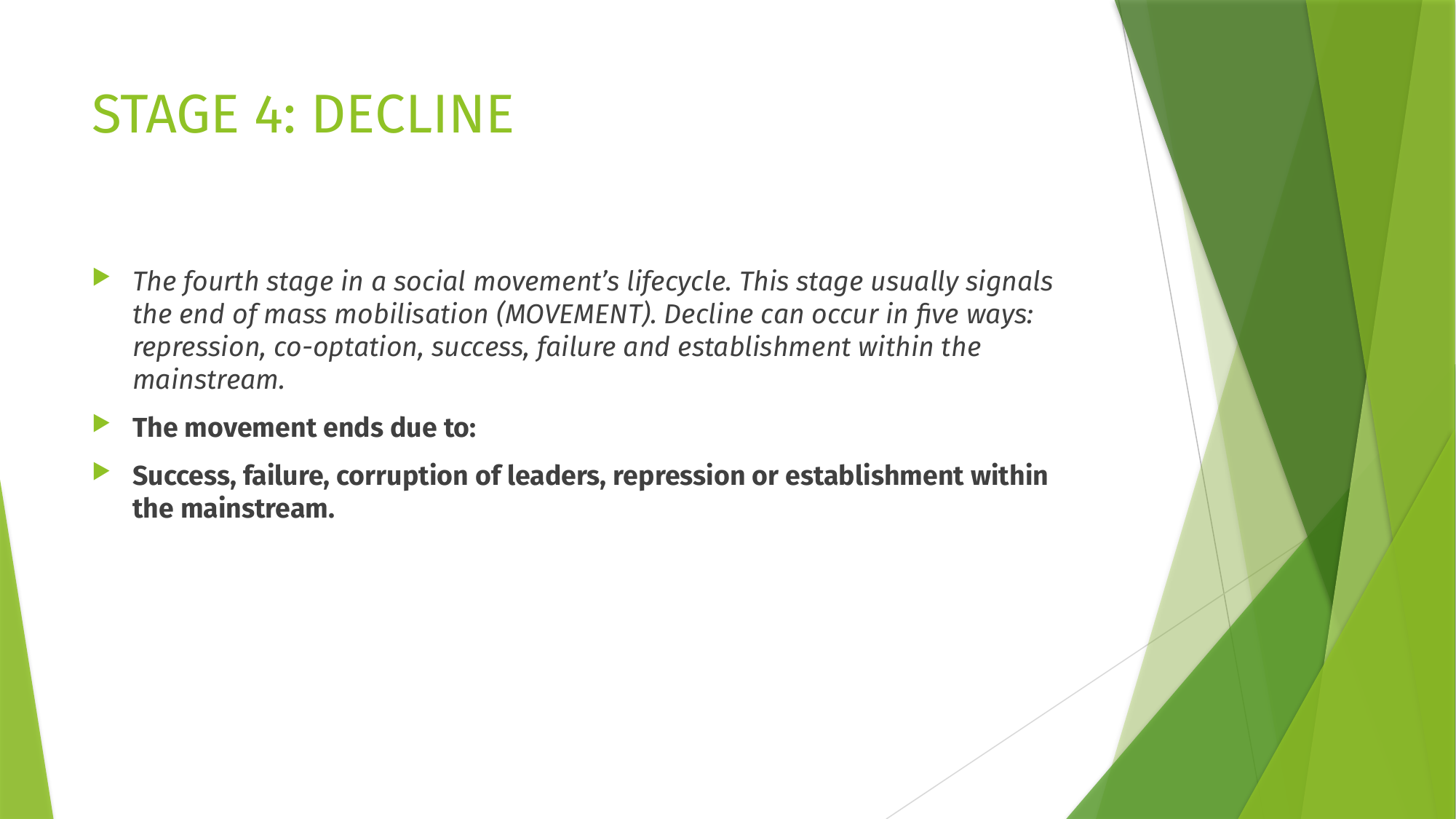

# STAGE 4: DECLINE
The fourth stage in a social movement’s lifecycle. This stage usually signals the end of mass mobilisation (MOVEMENT). Decline can occur in five ways: repression, co-optation, success, failure and establishment within the mainstream.
The movement ends due to:
Success, failure, corruption of leaders, repression or establishment within the mainstream.